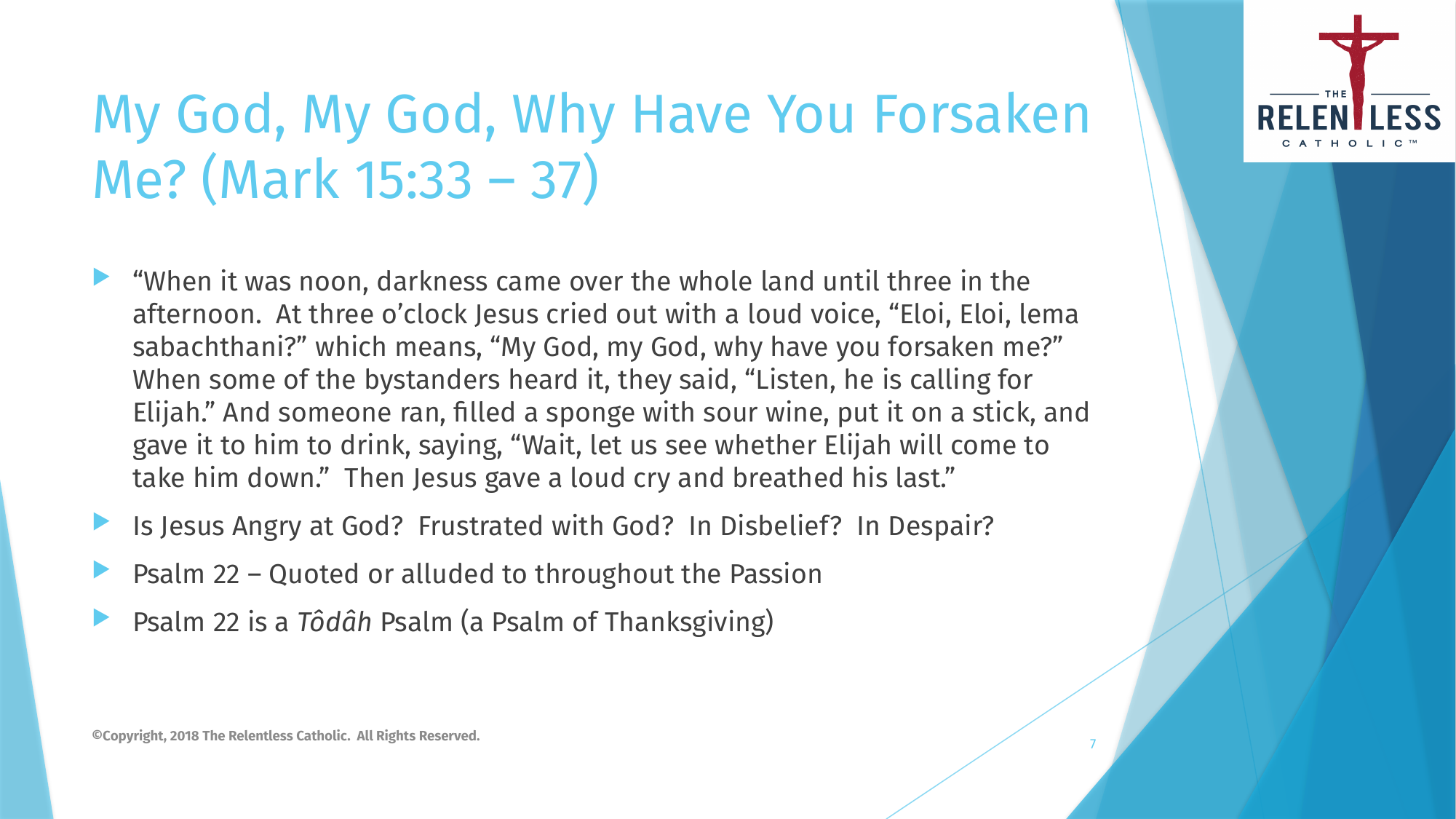

# My God, My God, Why Have You Forsaken Me? (Mark 15:33 – 37)
“When it was noon, darkness came over the whole land until three in the afternoon.  At three o’clock Jesus cried out with a loud voice, “Eloi, Eloi, lema sabachthani?” which means, “My God, my God, why have you forsaken me?”  When some of the bystanders heard it, they said, “Listen, he is calling for Elijah.” And someone ran, filled a sponge with sour wine, put it on a stick, and gave it to him to drink, saying, “Wait, let us see whether Elijah will come to take him down.”  Then Jesus gave a loud cry and breathed his last.”
Is Jesus Angry at God?  Frustrated with God?  In Disbelief?  In Despair?
Psalm 22 – Quoted or alluded to throughout the Passion
Psalm 22 is a Tôdâh Psalm (a Psalm of Thanksgiving)
©Copyright, 2018 The Relentless Catholic.  All Rights Reserved.

7